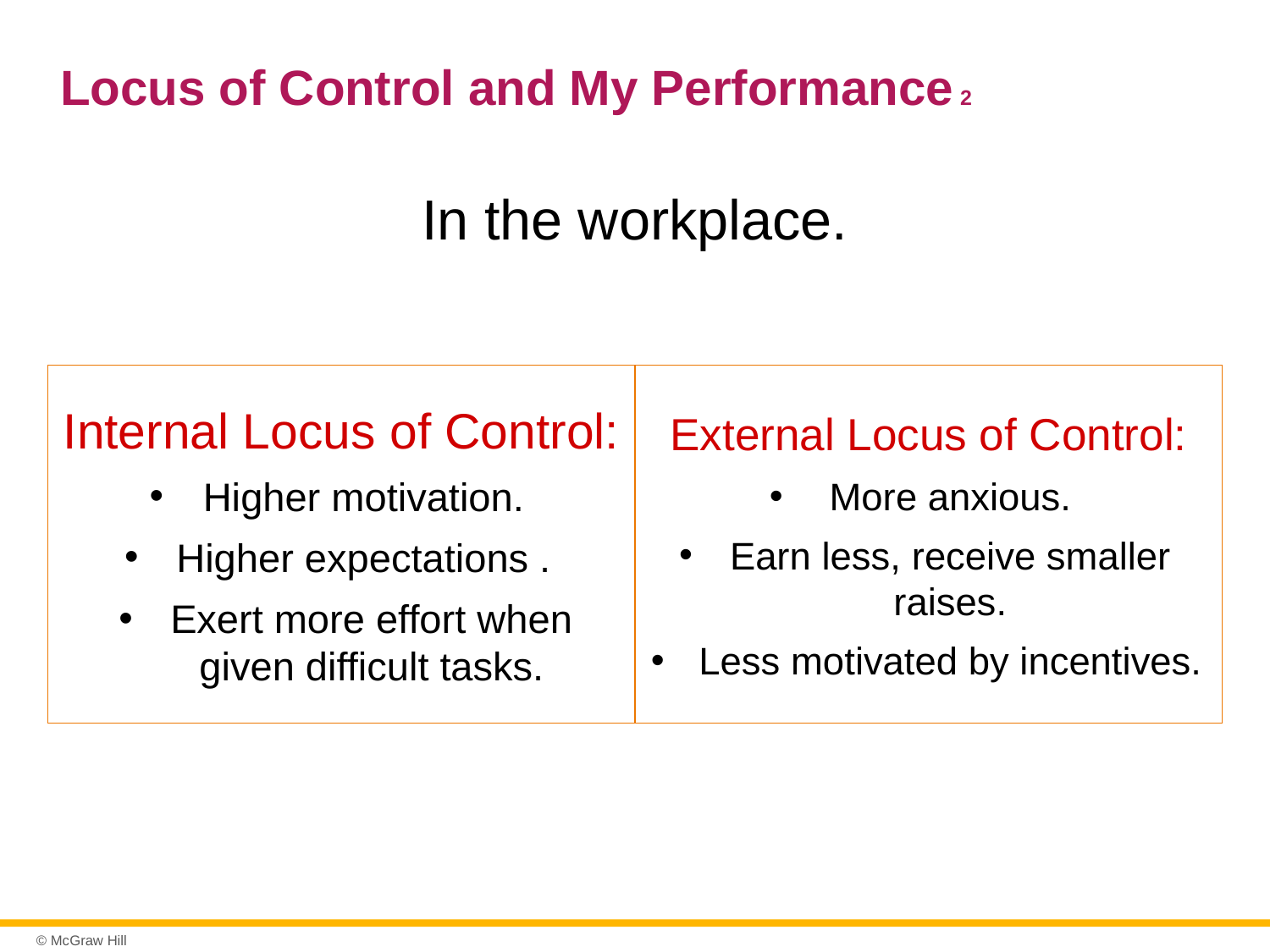

# Locus of Control and My Performance 2
In the workplace.
Internal Locus of Control:
Higher motivation.
Higher expectations .
Exert more effort when given difficult tasks.
External Locus of Control:
More anxious.
Earn less, receive smaller raises.
Less motivated by incentives.